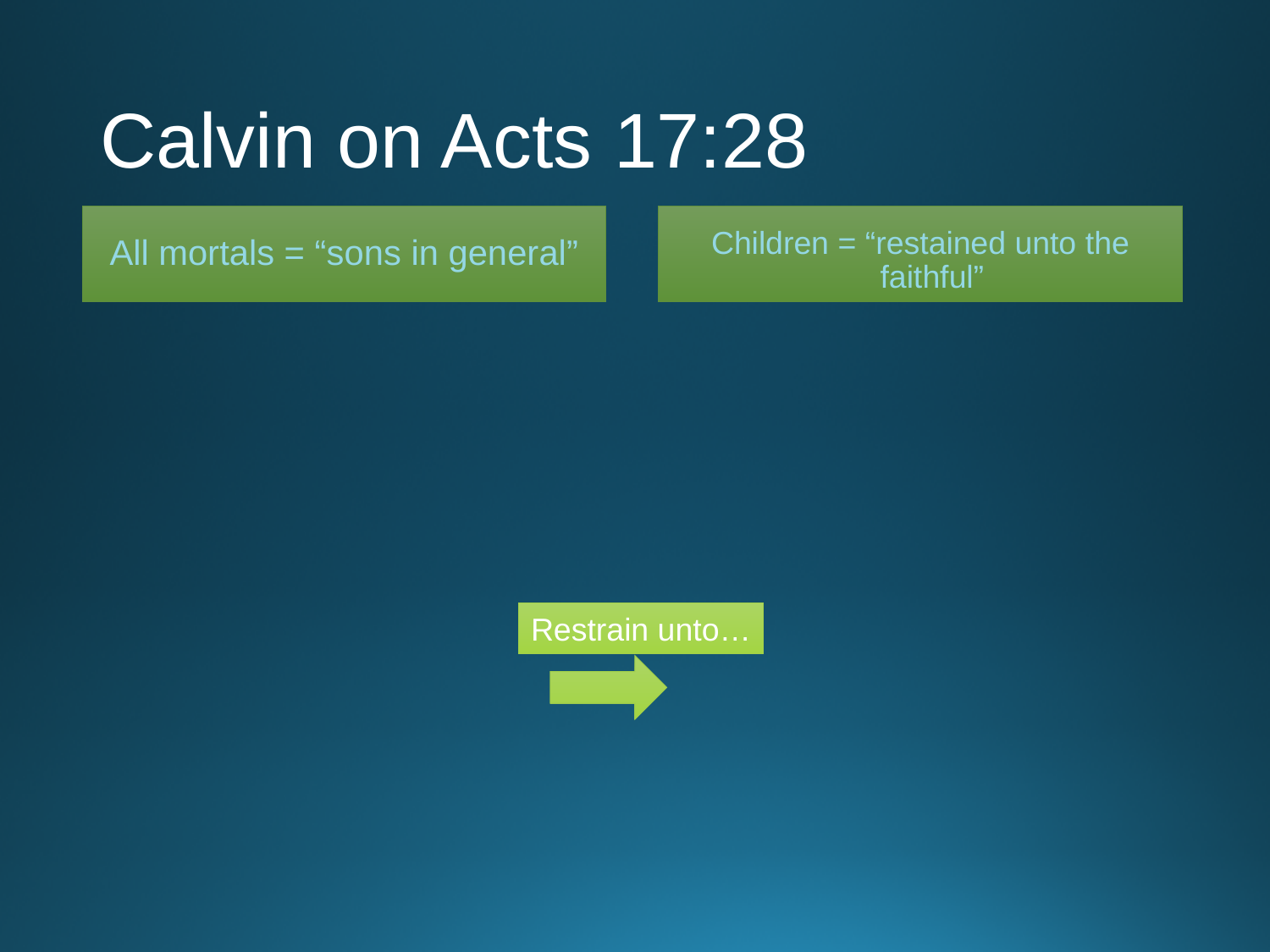

# Calvin on Acts 17:28
All mortals = “sons in general”
Children = “restained unto the faithful”

Restrain unto…